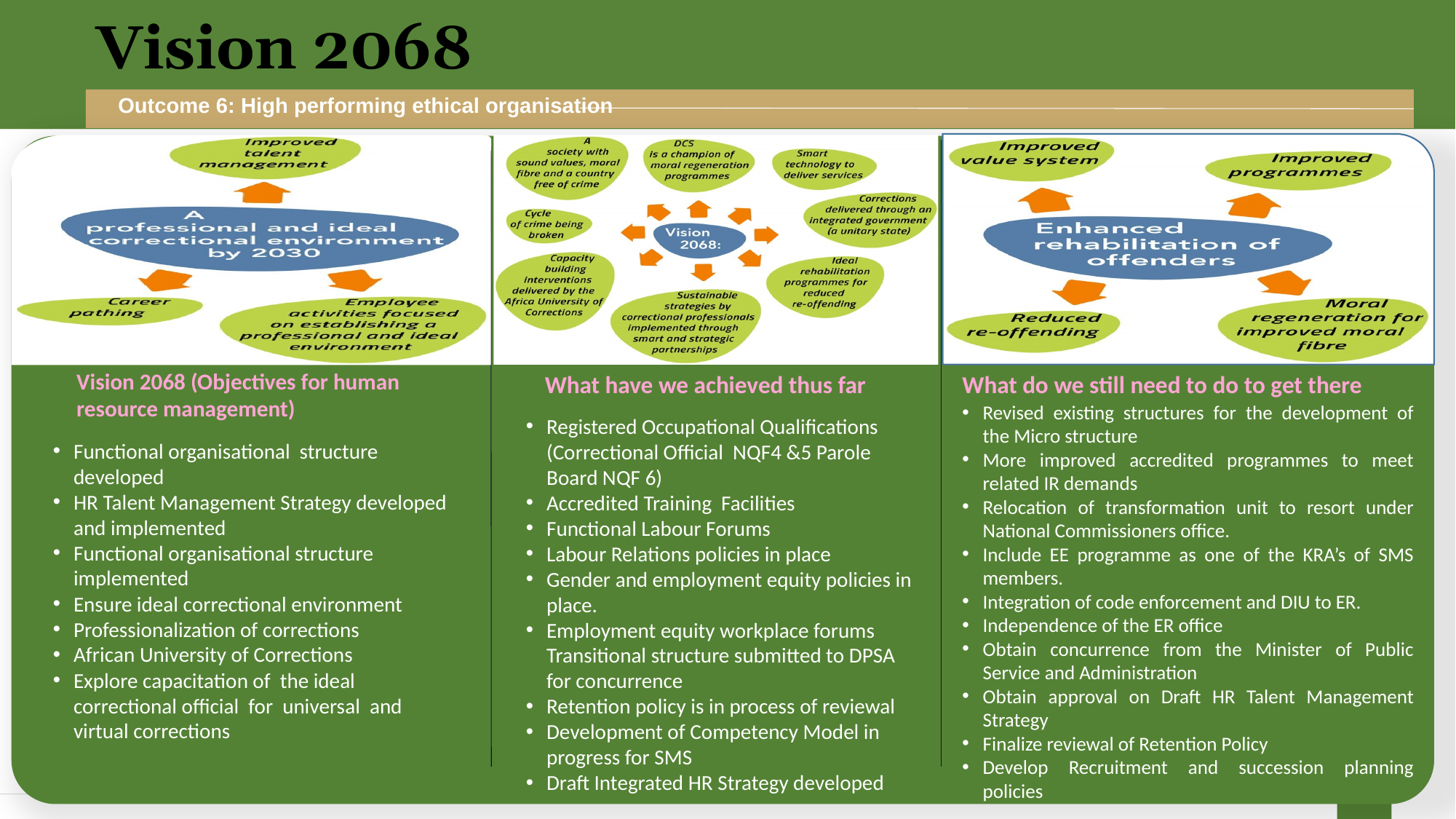

Vision 2068

Outcome 6: High performing ethical organisation

Vision 2068 (Objectives for human resource management)
What have we achieved thus far
What do we still need to do to get there
Revised existing structures for the development of the Micro structure
More improved accredited programmes to meet related IR demands
Relocation of transformation unit to resort under National Commissioners office.
Include EE programme as one of the KRA’s of SMS members.
Integration of code enforcement and DIU to ER.
Independence of the ER office
Obtain concurrence from the Minister of Public Service and Administration
Obtain approval on Draft HR Talent Management Strategy
Finalize reviewal of Retention Policy
Develop Recruitment and succession planning policies
Registered Occupational Qualifications (Correctional Official  NQF4 &5 Parole Board NQF 6)
Accredited Training  Facilities
Functional Labour Forums
Labour Relations policies in place
Gender and employment equity policies in place.
Employment equity workplace forums Transitional structure submitted to DPSA for concurrence
Retention policy is in process of reviewal
Development of Competency Model in progress for SMS
Draft Integrated HR Strategy developed

Functional organisational  structure developed
HR Talent Management Strategy developed and implemented
Functional organisational structure implemented
Ensure ideal correctional environment
Professionalization of corrections
African University of Corrections
Explore capacitation of  the ideal correctional official  for  universal  and virtual corrections